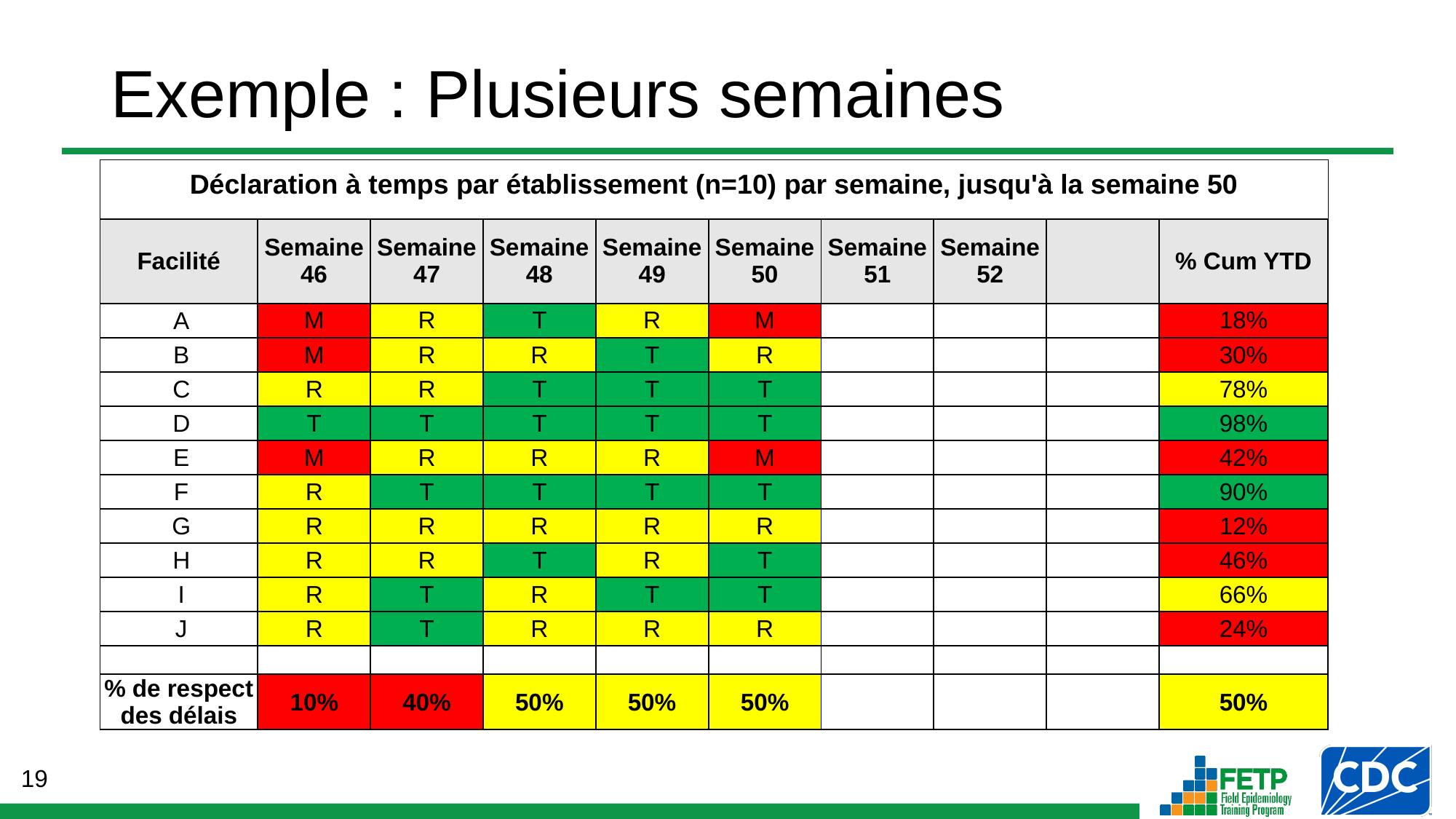

# Exemple : Plusieurs semaines
| Déclaration à temps par établissement (n=10) par semaine, jusqu'à la semaine 50 |  |  |  |  |  |  |  |  |  |
| --- | --- | --- | --- | --- | --- | --- | --- | --- | --- |
| Facilité | Semaine 46 | Semaine 47 | Semaine 48 | Semaine 49 | Semaine 50 | Semaine 51 | Semaine 52 |  | % Cum YTD |
| A | M | R | T | R | M |  |  |  | 18% |
| B | M | R | R | T | R |  |  |  | 30% |
| C | R | R | T | T | T |  |  |  | 78% |
| D | T | T | T | T | T |  |  |  | 98% |
| E | M | R | R | R | M |  |  |  | 42% |
| F | R | T | T | T | T |  |  |  | 90% |
| G | R | R | R | R | R |  |  |  | 12% |
| H | R | R | T | R | T |  |  |  | 46% |
| I | R | T | R | T | T |  |  |  | 66% |
| J | R | T | R | R | R |  |  |  | 24% |
|  |  |  |  |  |  |  |  |  |  |
| % de respect des délais | 10% | 40% | 50% | 50% | 50% |  |  |  | 50% |